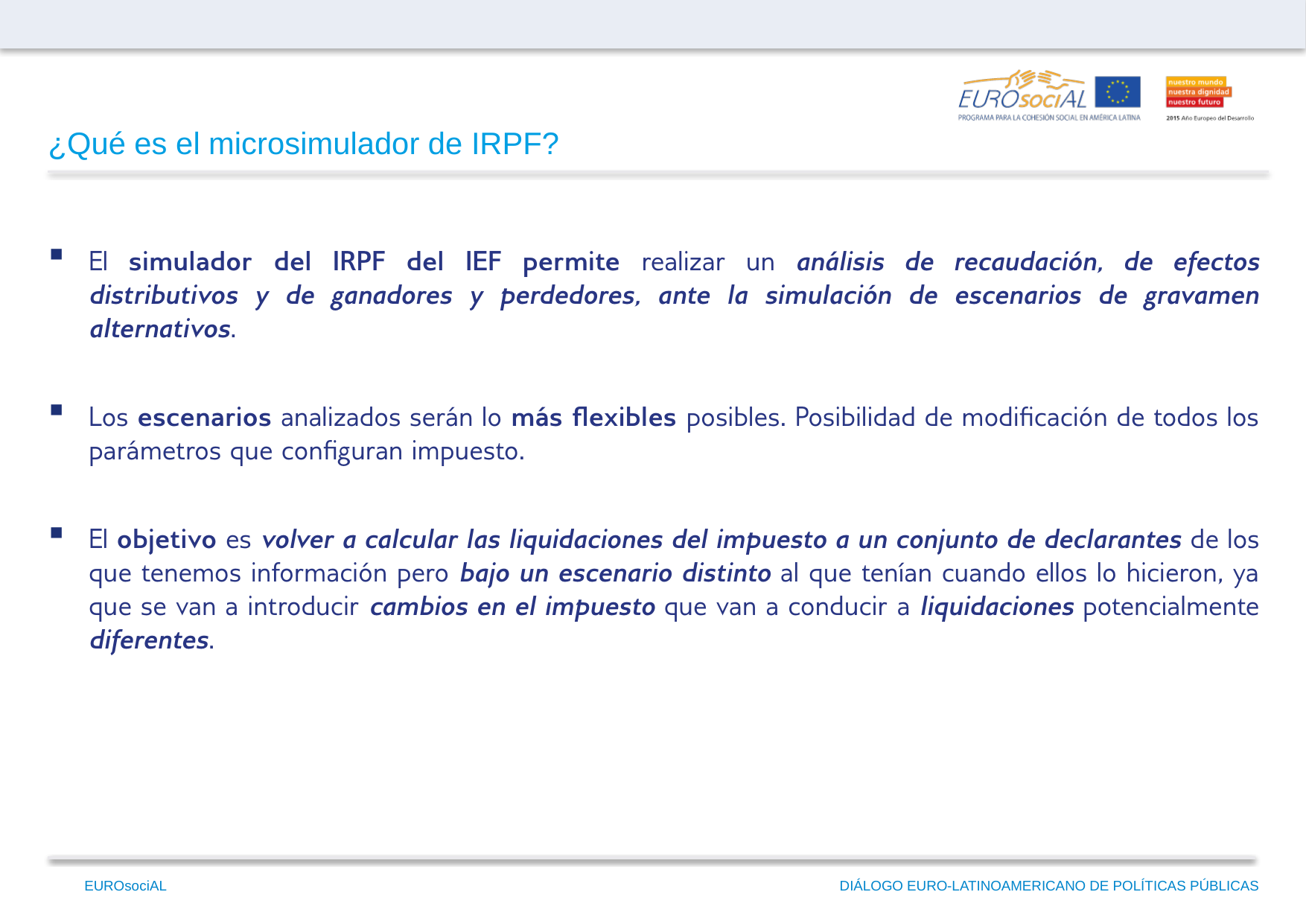

¿Qué es el microsimulador de IRPF?

El simulador del IRPF del IEF permite realizar un análisis de recaudación, de efectos distributivos y de ganadores y perdedores, ante la simulación de escenarios de gravamen alternativos.

Los escenarios analizados serán lo más flexibles posibles. Posibilidad de modificación de todos los parámetros que configuran impuesto.

El objetivo es volver a calcular las liquidaciones del impuesto a un conjunto de declarantes de los que tenemos información pero bajo un escenario distinto al que tenían cuando ellos lo hicieron, ya que se van a introducir cambios en el impuesto que van a conducir a liquidaciones potencialmente diferentes.